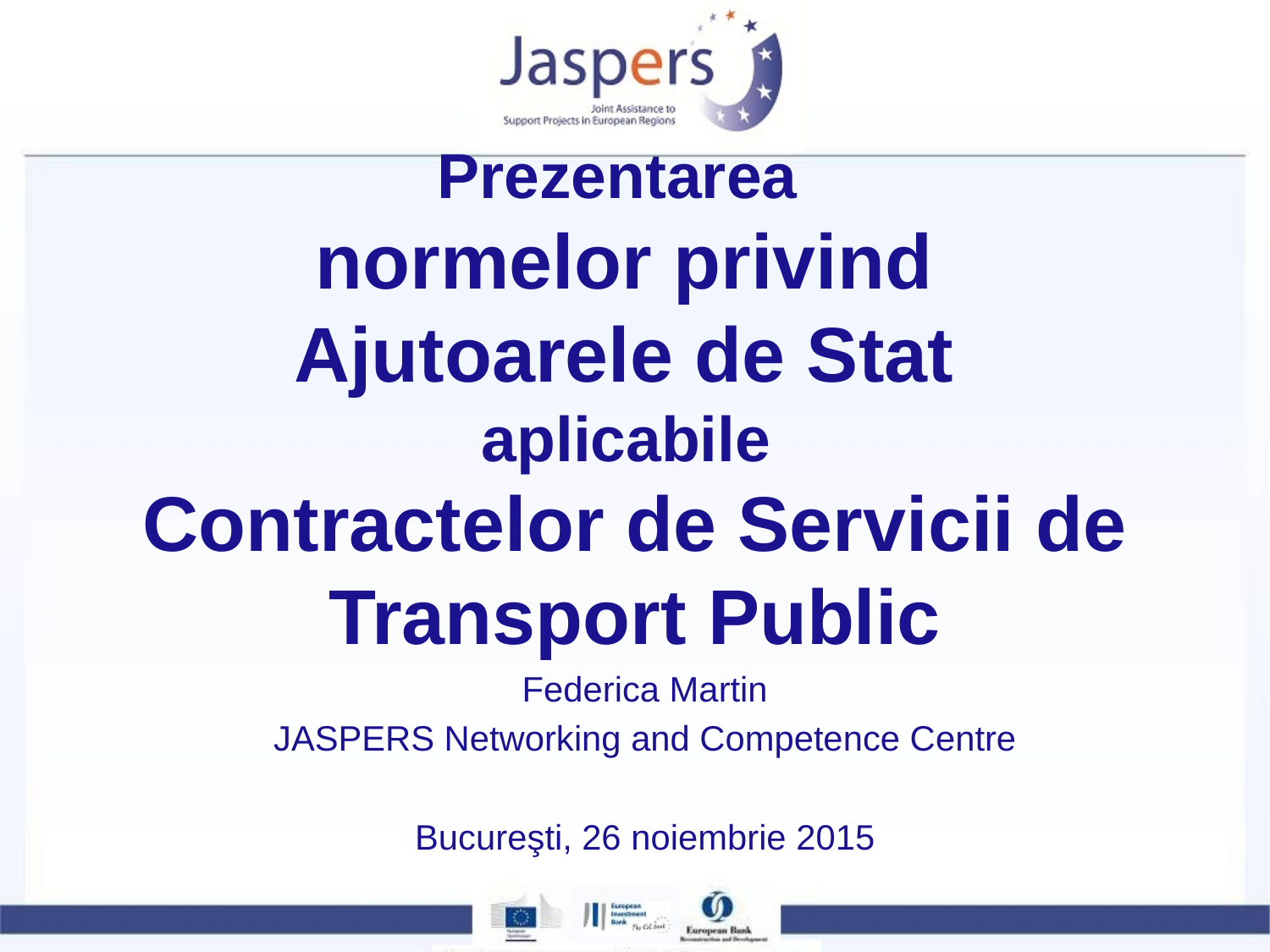

# Prezentarea normelor privind Ajutoarele de Stat aplicabile Contractelor de Servicii de Transport Public

Federica Martin
JASPERS Networking and Competence Centre

Bucureşti, 26 noiembrie 2015